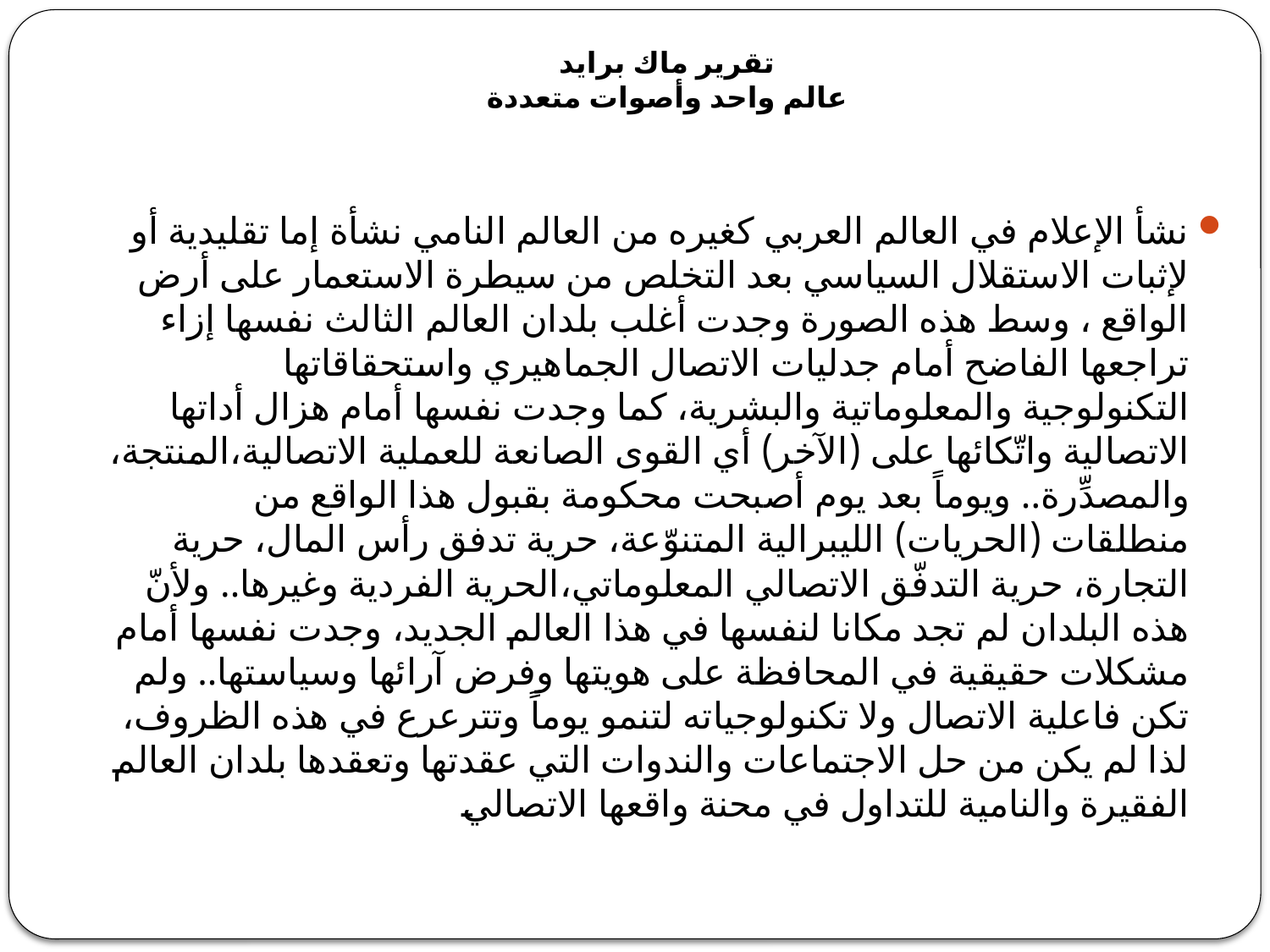

# تقرير ماك برايد عالم واحد وأصوات متعددة
نشأ الإعلام في العالم العربي كغيره من العالم النامي نشأة إما تقليدية أو لإثبات الاستقلال السياسي بعد التخلص من سيطرة الاستعمار على أرض الواقع ، وسط هذه الصورة وجدت أغلب بلدان العالم الثالث نفسها إزاء تراجعها الفاضح أمام جدليات الاتصال الجماهيري واستحقاقاتها التكنولوجية والمعلوماتية والبشرية،‏ كما وجدت نفسها أمام هزال أداتها الاتصالية واتّكائها على (الآخر) أي القوى الصانعة للعملية الاتصالية،‏المنتجة، والمصدِّرة.. ويوماً ‏بعد يوم أصبحت محكومة بقبول هذا الواقع من منطلقات (الحريات) الليبرالية المتنوّعة، حرية تدفق رأس المال، حرية التجارة، حرية التدفّق الاتصالي المعلوماتي،‏الحرية الفردية وغيرها.. ولأنّ هذه البلدان لم تجد مكانا لنفسها في هذا العالم الجديد، وجدت نفسها أمام مشكلات حقيقية في المحافظة على هويتها وفرض آرائها وسياستها.. ولم تكن فاعلية الاتصال ولا تكنولوجياته لتنمو يوماً ‏وتترعرع في هذه الظروف، لذا لم يكن من حل الاجتماعات والندوات التي عقدتها وتعقدها بلدان العالم الفقيرة والنامية للتداول في محنة واقعها الاتصالي